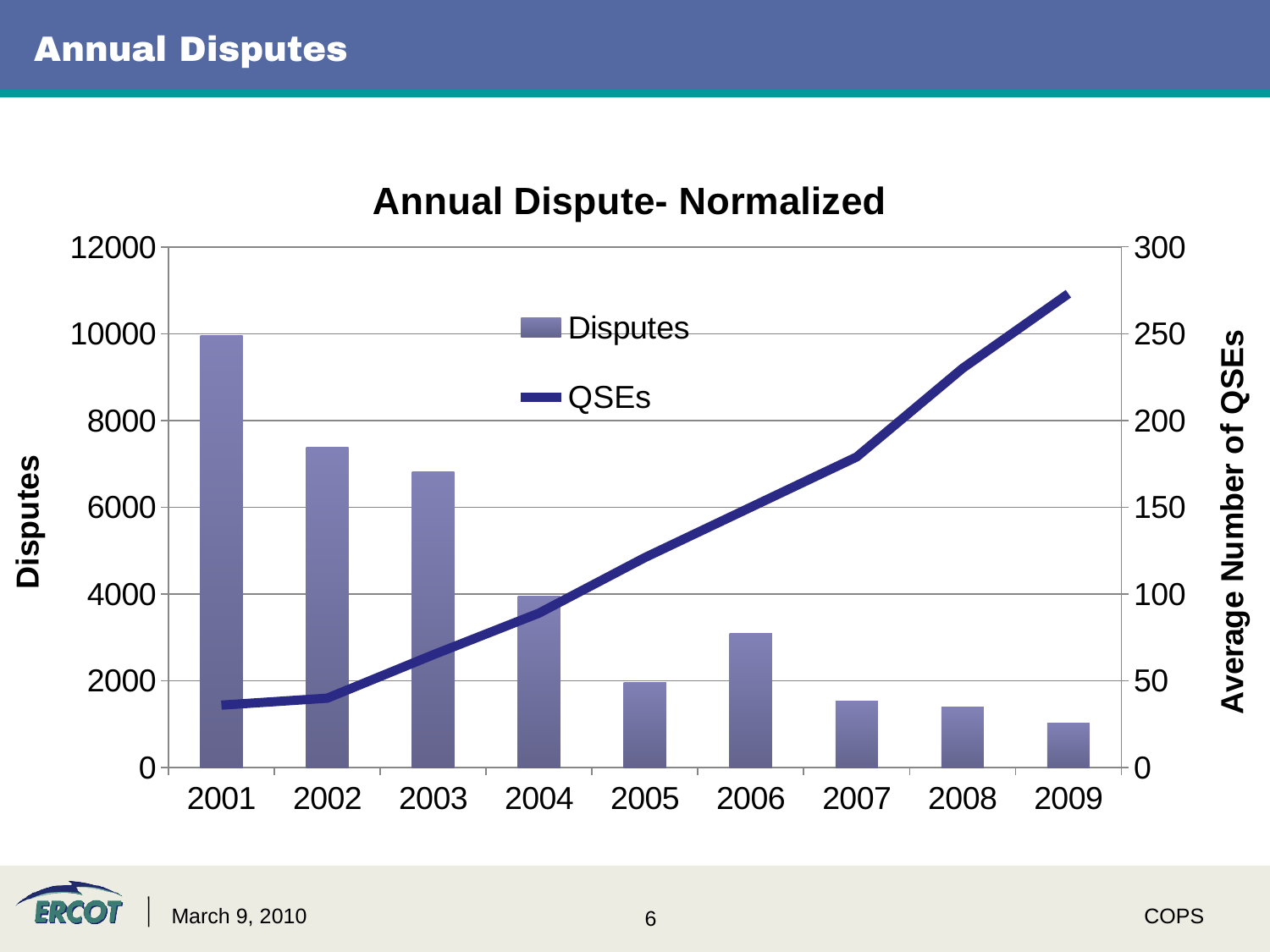

# Annual Disputes

### Chart: Annual Dispute- Normalized

| Category |  |  |
|---|---|---|
| 2001 | 9967.2 | 36.0 |
| 2002 | 7379.0 | 40.0 |
| 2003 | 6810.0 | 65.0 |
| 2004 | 3958.0 | 89.0 |
| 2005 | 1971.0 | 121.0 |
| 2006 | 3095.0 | 150.0 |
| 2007 | 1539.0 | 179.0 |
| 2008 | 1391.0 | 230.0 |
| 2009 | 1035.0 | 273.0 |
March 9, 2010
COPS